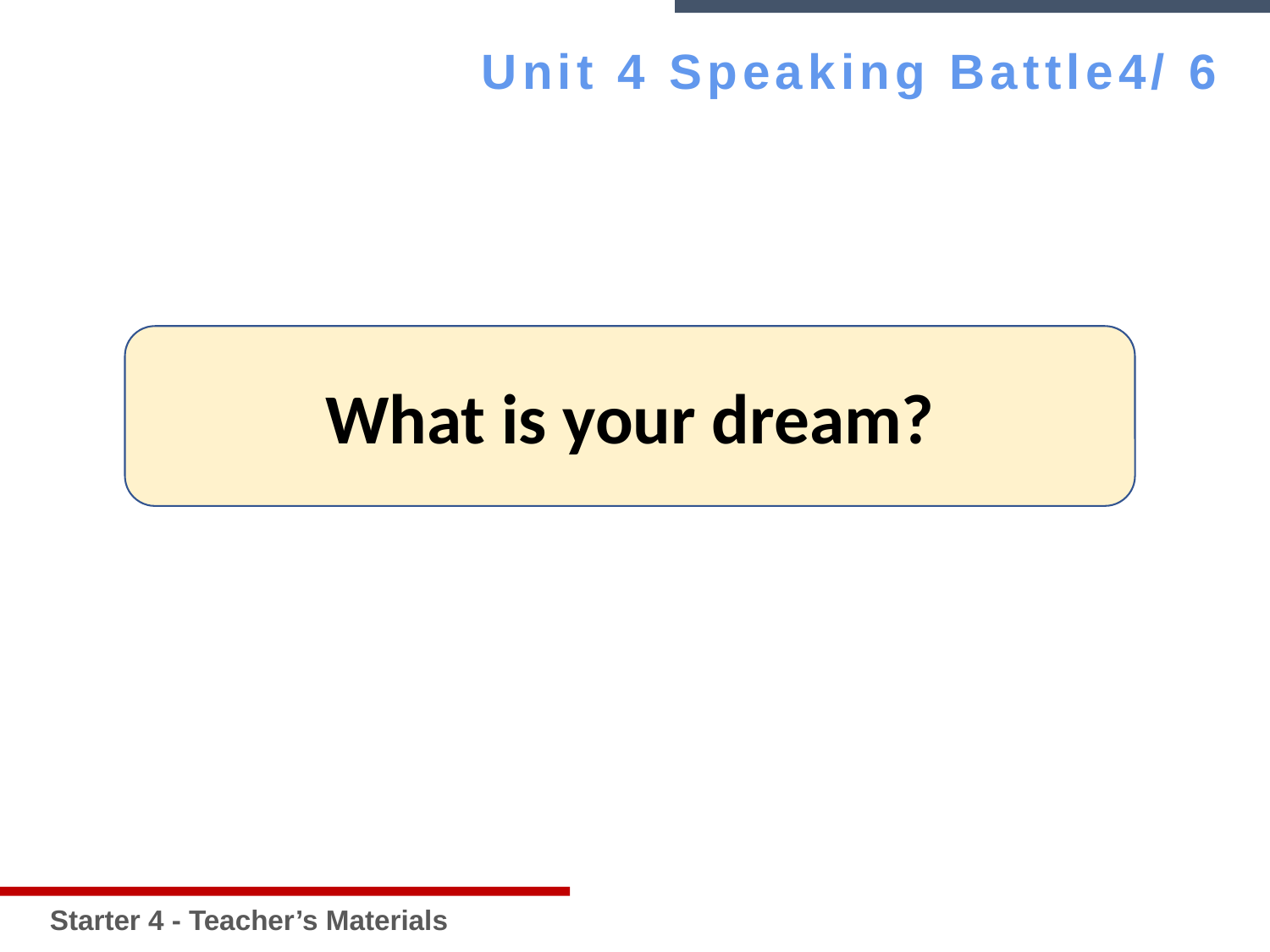

Starter 4 - Teacher’s Materials
Unit 4 Speaking Battle4/ 6
What is your dream?